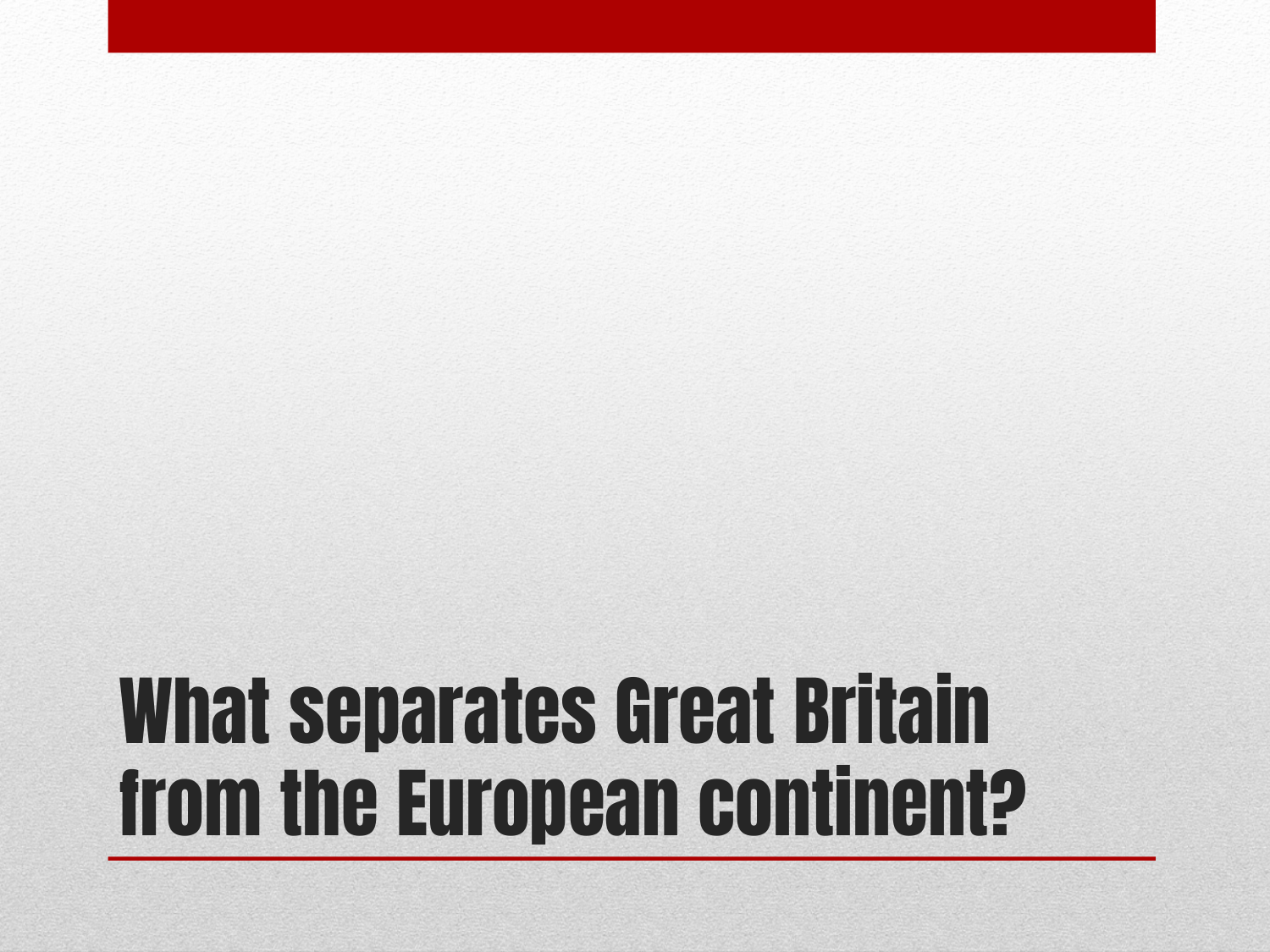

# What separates Great Britain from the European continent?